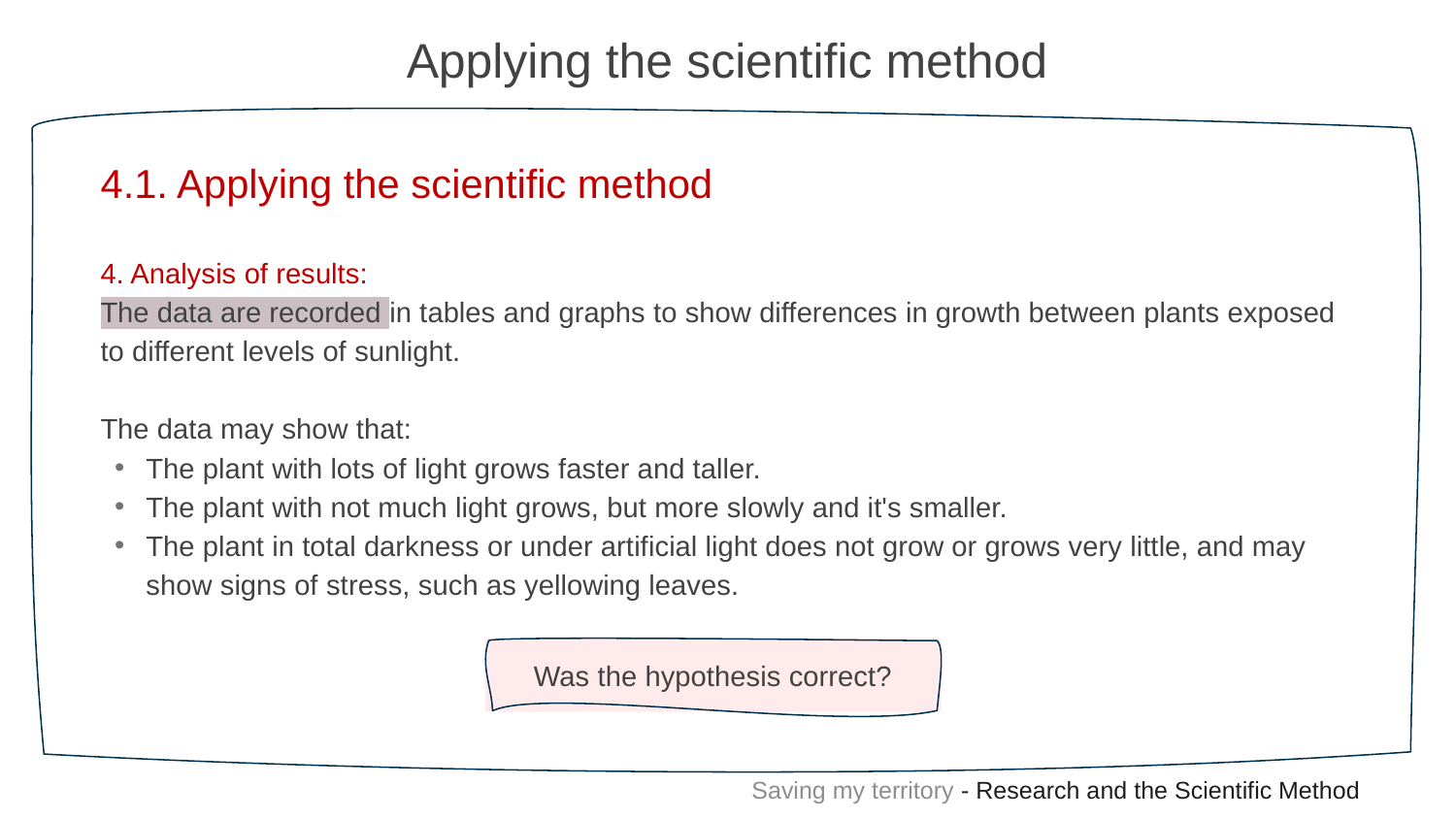

Applying the scientific method

4.1. Applying the scientific method
4. Analysis of results:
The data are recorded in tables and graphs to show differences in growth between plants exposed to different levels of sunlight.

The data may show that:
The plant with lots of light grows faster and taller.
The plant with not much light grows, but more slowly and it's smaller.
The plant in total darkness or under artificial light does not grow or grows very little, and may show signs of stress, such as yellowing leaves.

Was the hypothesis correct?

Saving my territory - Research and the Scientific Method